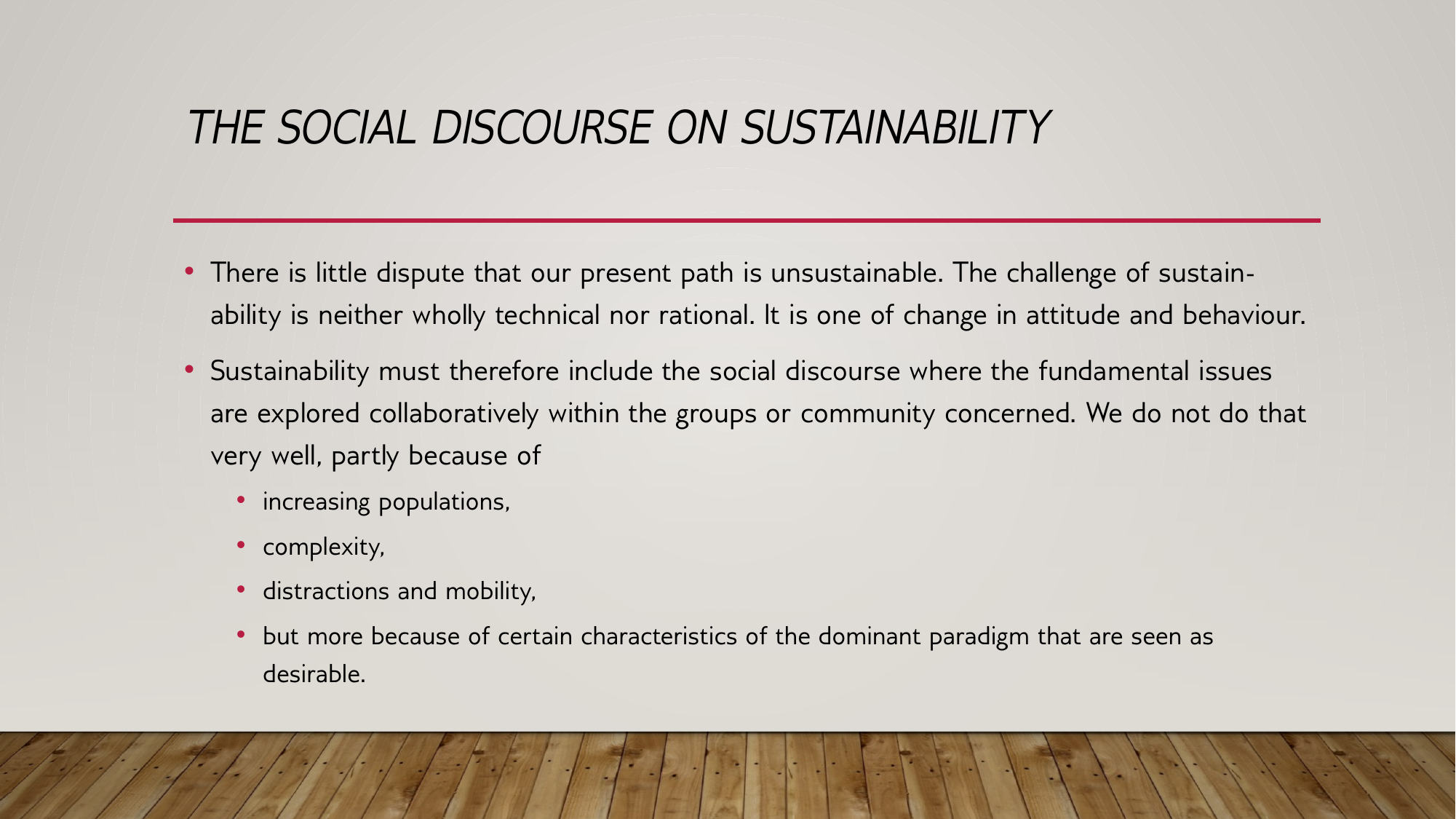

# The Social Discourse on Sustainability
There is little dispute that our present path is unsustainable. The challenge of sustain- ability is neither wholly technical nor rational. It is one of change in attitude and behaviour.
Sustainability must therefore include the social discourse where the fundamental issues are explored collaboratively within the groups or community concerned. We do not do that very well, partly because of
increasing populations,
complexity,
distractions and mobility,
but more because of certain characteristics of the dominant paradigm that are seen as desirable.